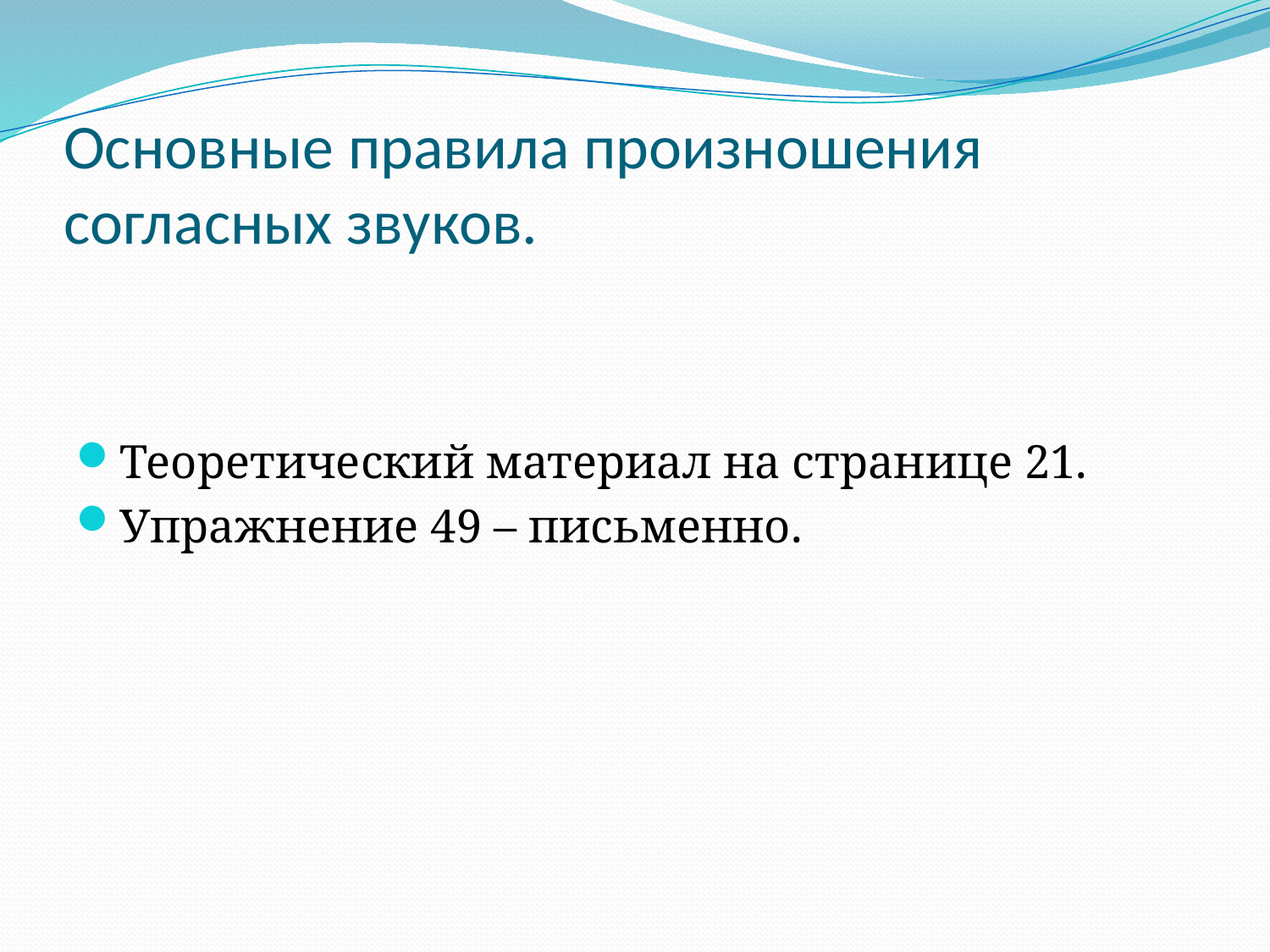

# Основные правила произношения согласных звуков.
Теоретический материал на странице 21.
Упражнение 49 – письменно.